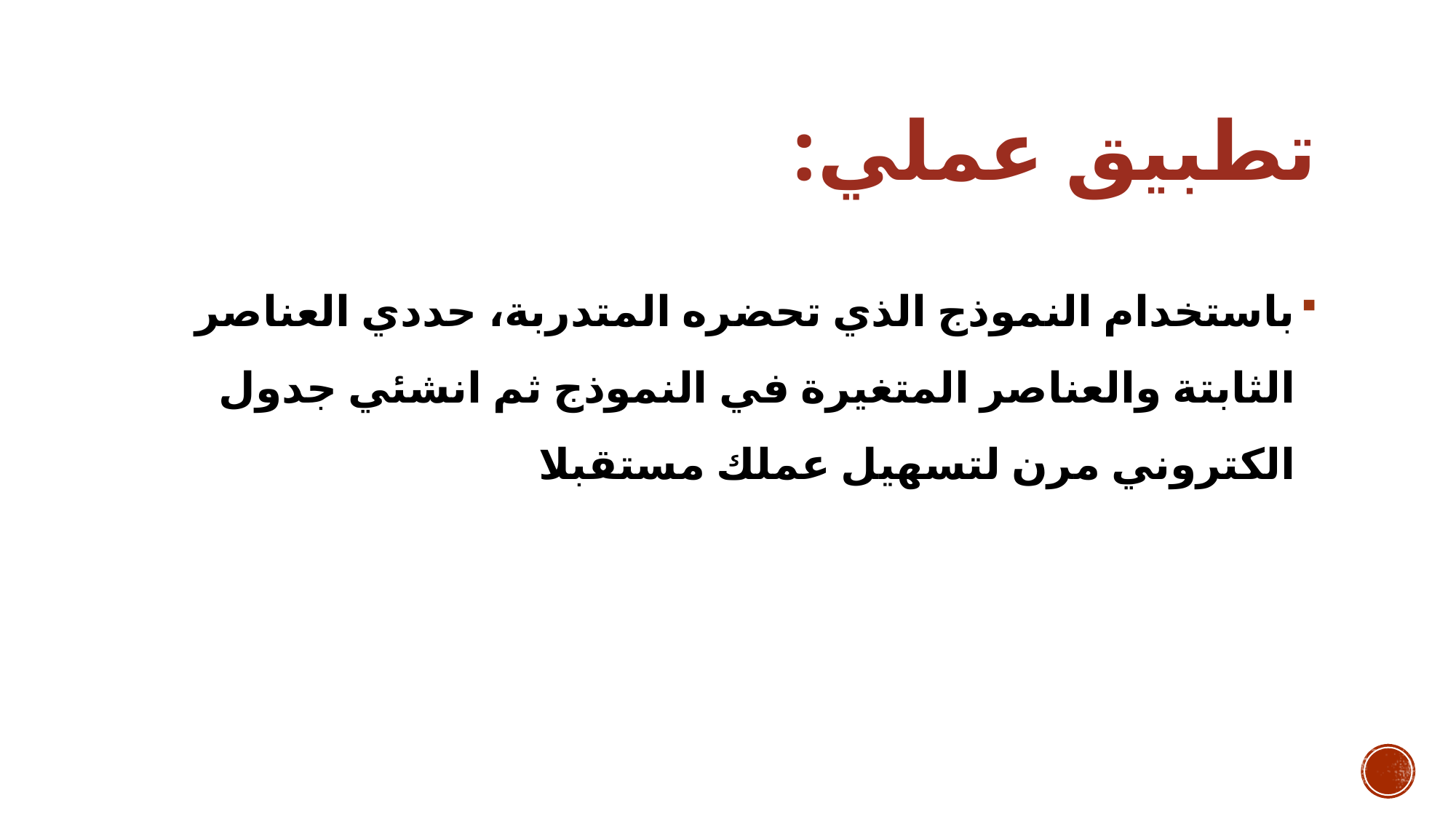

# تطبيق عملي:
باستخدام النموذج الذي تحضره المتدربة، حددي العناصر الثابتة والعناصر المتغيرة في النموذج ثم انشئي جدول الكتروني مرن لتسهيل عملك مستقبلا